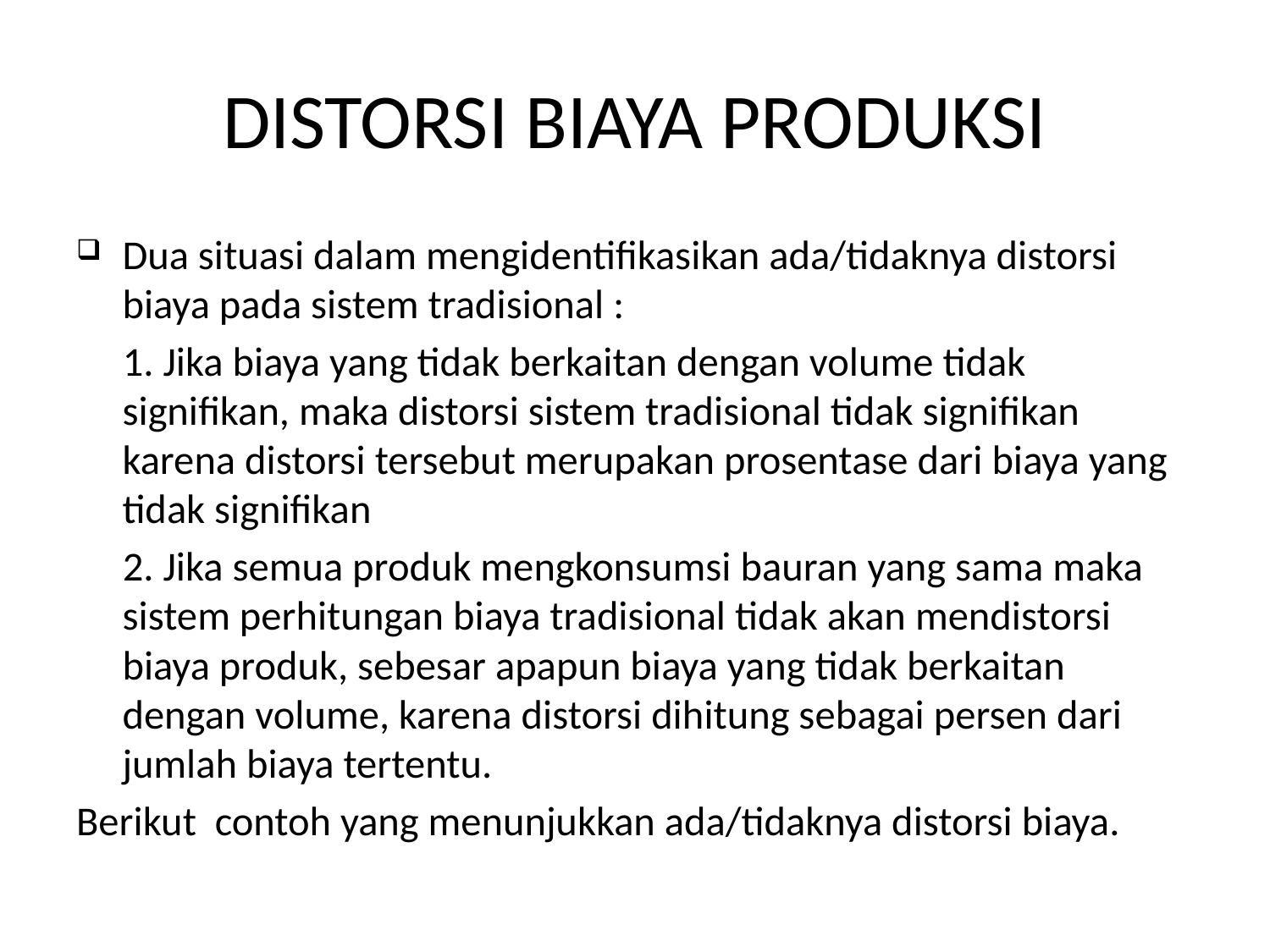

# DISTORSI BIAYA PRODUKSI
Dua situasi dalam mengidentifikasikan ada/tidaknya distorsi biaya pada sistem tradisional :
     1. Jika biaya yang tidak berkaitan dengan volume tidak signifikan, maka distorsi sistem tradisional tidak signifikan karena distorsi tersebut merupakan prosentase dari biaya yang tidak signifikan
     2. Jika semua produk mengkonsumsi bauran yang sama maka sistem perhitungan biaya tradisional tidak akan mendistorsi biaya produk, sebesar apapun biaya yang tidak berkaitan dengan volume, karena distorsi dihitung sebagai persen dari jumlah biaya tertentu.
Berikut  contoh yang menunjukkan ada/tidaknya distorsi biaya.